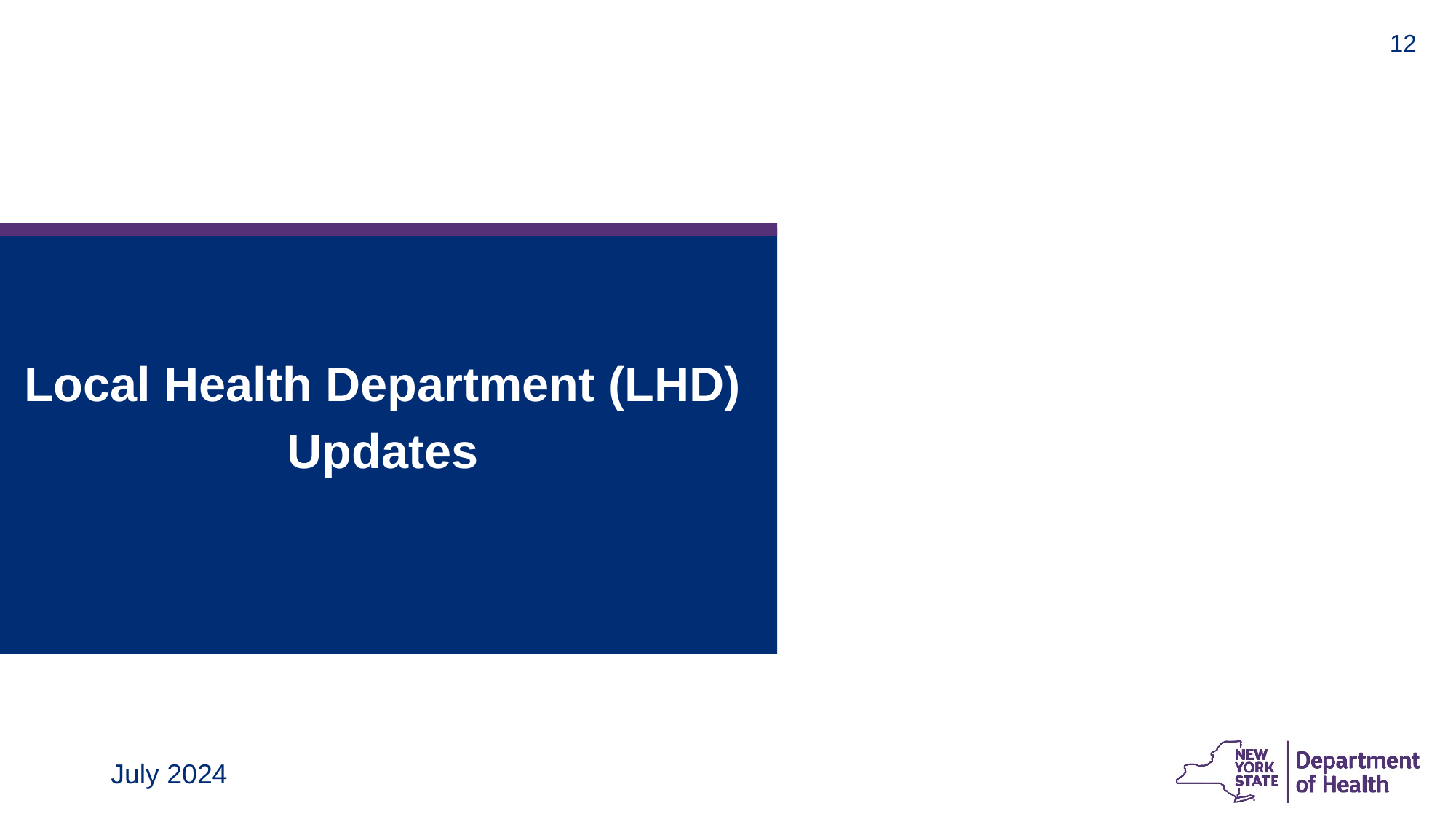

Local Health Department (LHD)
Updates
July 2024